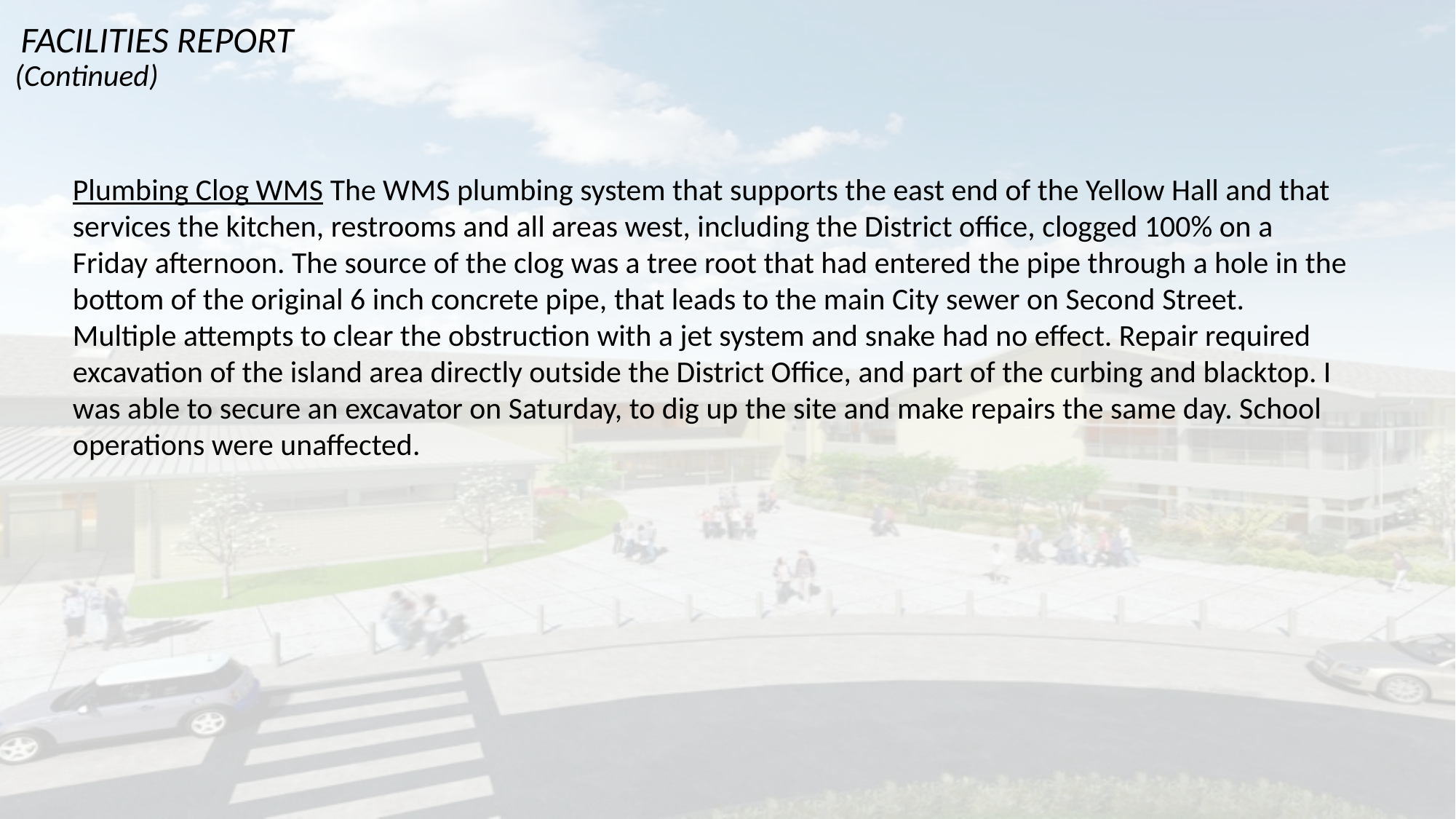

FACILITIES REPORT

# (Continued)

Plumbing Clog WMS The WMS plumbing system that supports the east end of the Yellow Hall and that services the kitchen, restrooms and all areas west, including the District office, clogged 100% on a Friday afternoon. The source of the clog was a tree root that had entered the pipe through a hole in the bottom of the original 6 inch concrete pipe, that leads to the main City sewer on Second Street. Multiple attempts to clear the obstruction with a jet system and snake had no effect. Repair required excavation of the island area directly outside the District Office, and part of the curbing and blacktop. I was able to secure an excavator on Saturday, to dig up the site and make repairs the same day. School operations were unaffected.